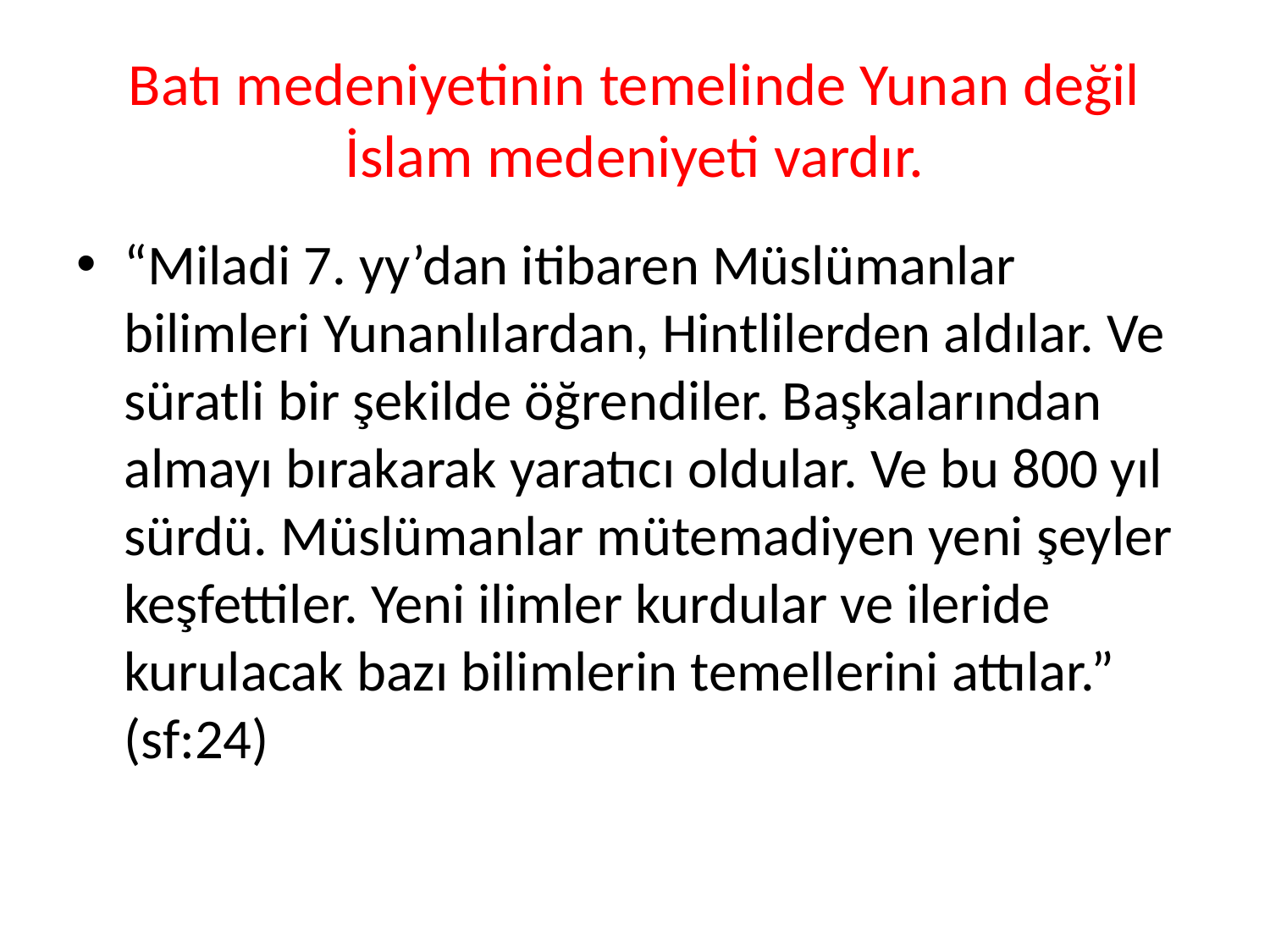

# Batı medeniyetinin temelinde Yunan değil İslam medeniyeti vardır.
“Miladi 7. yy’dan itibaren Müslümanlar bilimleri Yunanlılardan, Hintlilerden aldılar. Ve süratli bir şekilde öğrendiler. Başkalarından almayı bırakarak yaratıcı oldular. Ve bu 800 yıl sürdü. Müslümanlar mütemadiyen yeni şeyler keşfettiler. Yeni ilimler kurdular ve ileride kurulacak bazı bilimlerin temellerini attılar.”  (sf:24)